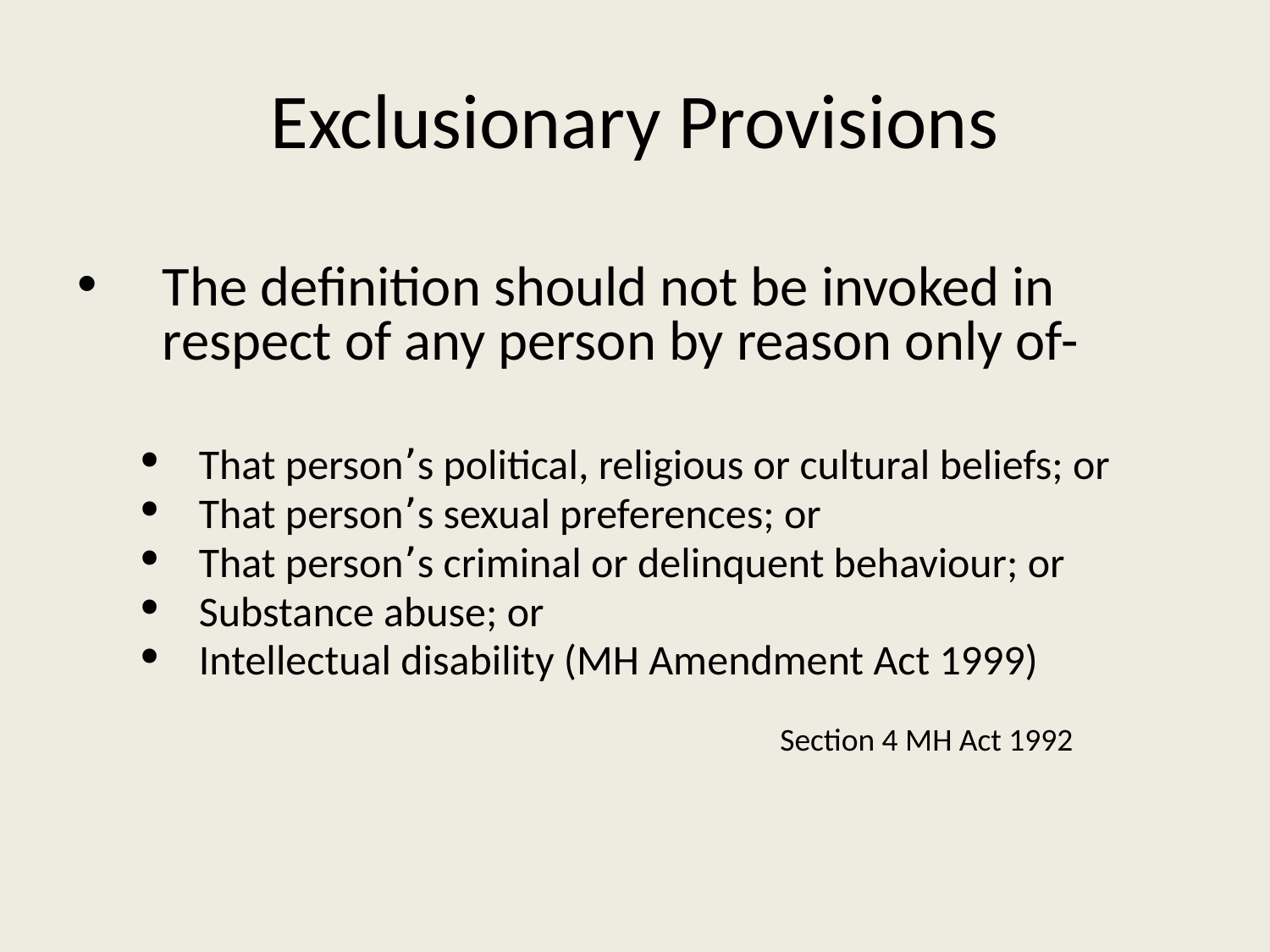

# Exclusionary Provisions
The definition should not be invoked in respect of any person by reason only of-
That person’s political, religious or cultural beliefs; or
That person’s sexual preferences; or
That person’s criminal or delinquent behaviour; or
Substance abuse; or
Intellectual disability (MH Amendment Act 1999)

				Section 4 MH Act 1992